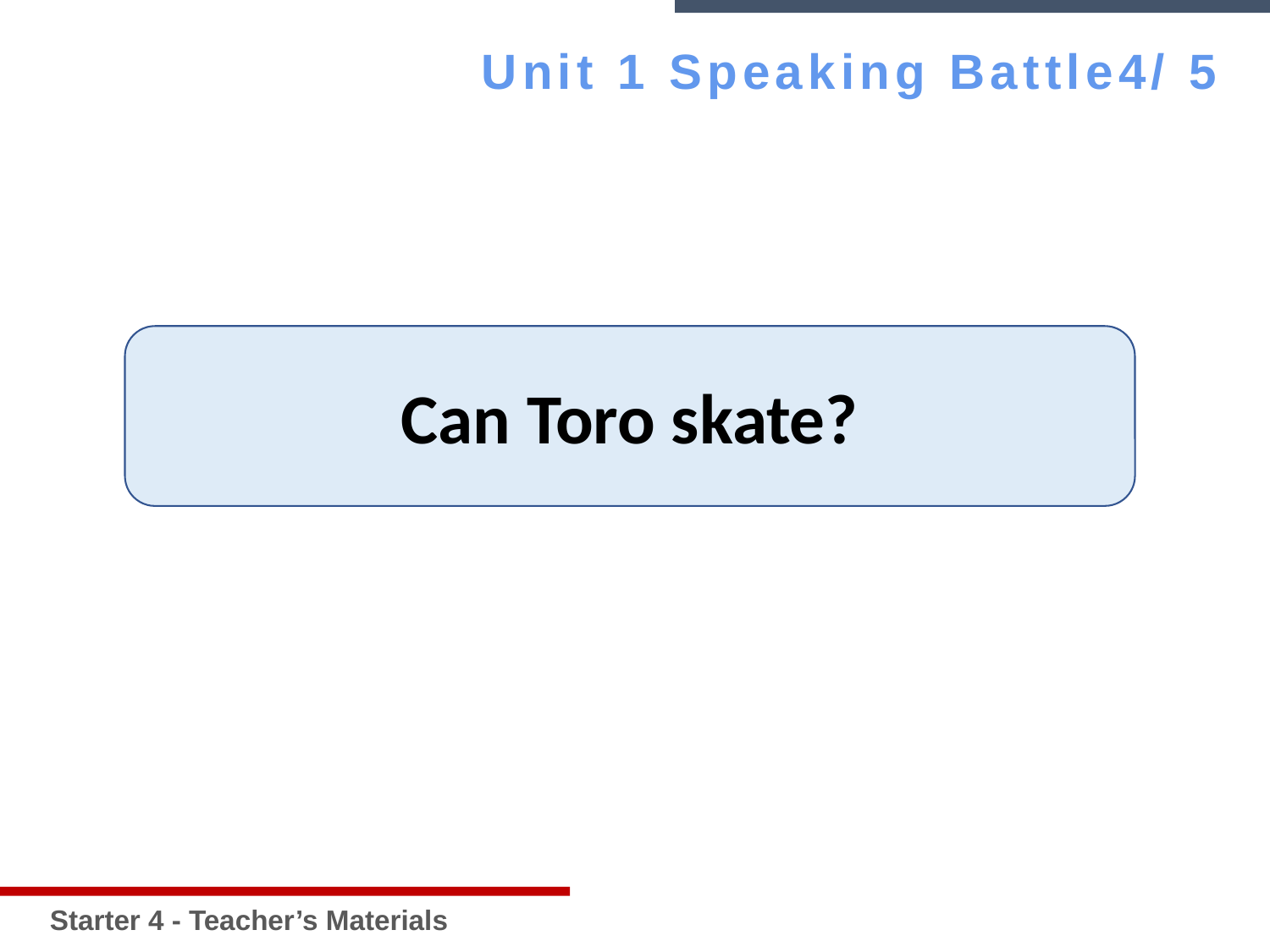

Starter 4 - Teacher’s Materials
Unit 1 Speaking Battle4/ 5
Can Toro skate?